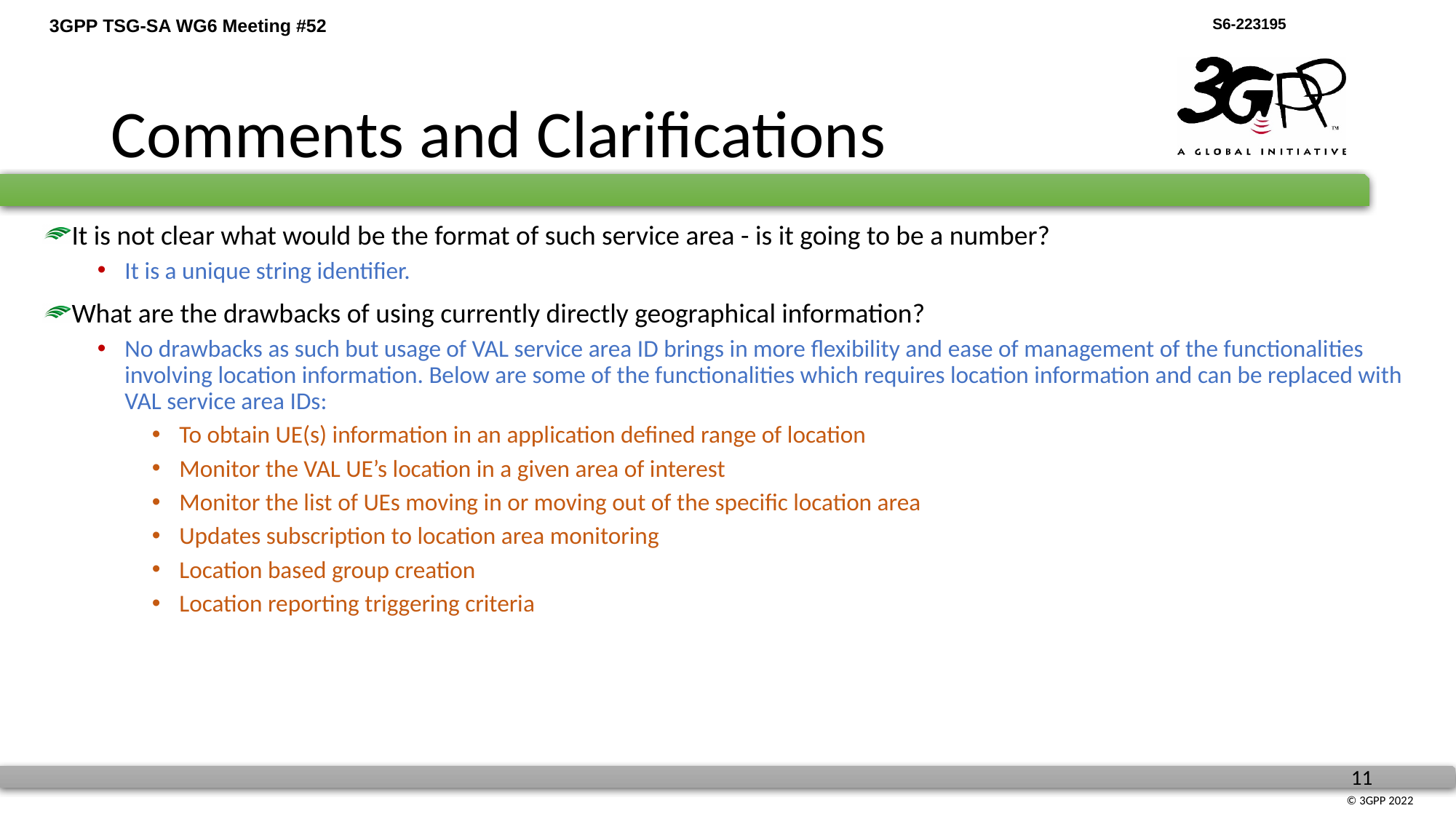

# Comments and Clarifications
It is not clear what would be the format of such service area - is it going to be a number?
It is a unique string identifier.
What are the drawbacks of using currently directly geographical information?
No drawbacks as such but usage of VAL service area ID brings in more flexibility and ease of management of the functionalities involving location information. Below are some of the functionalities which requires location information and can be replaced with VAL service area IDs:
To obtain UE(s) information in an application defined range of location
Monitor the VAL UE’s location in a given area of interest
Monitor the list of UEs moving in or moving out of the specific location area
Updates subscription to location area monitoring
Location based group creation
Location reporting triggering criteria